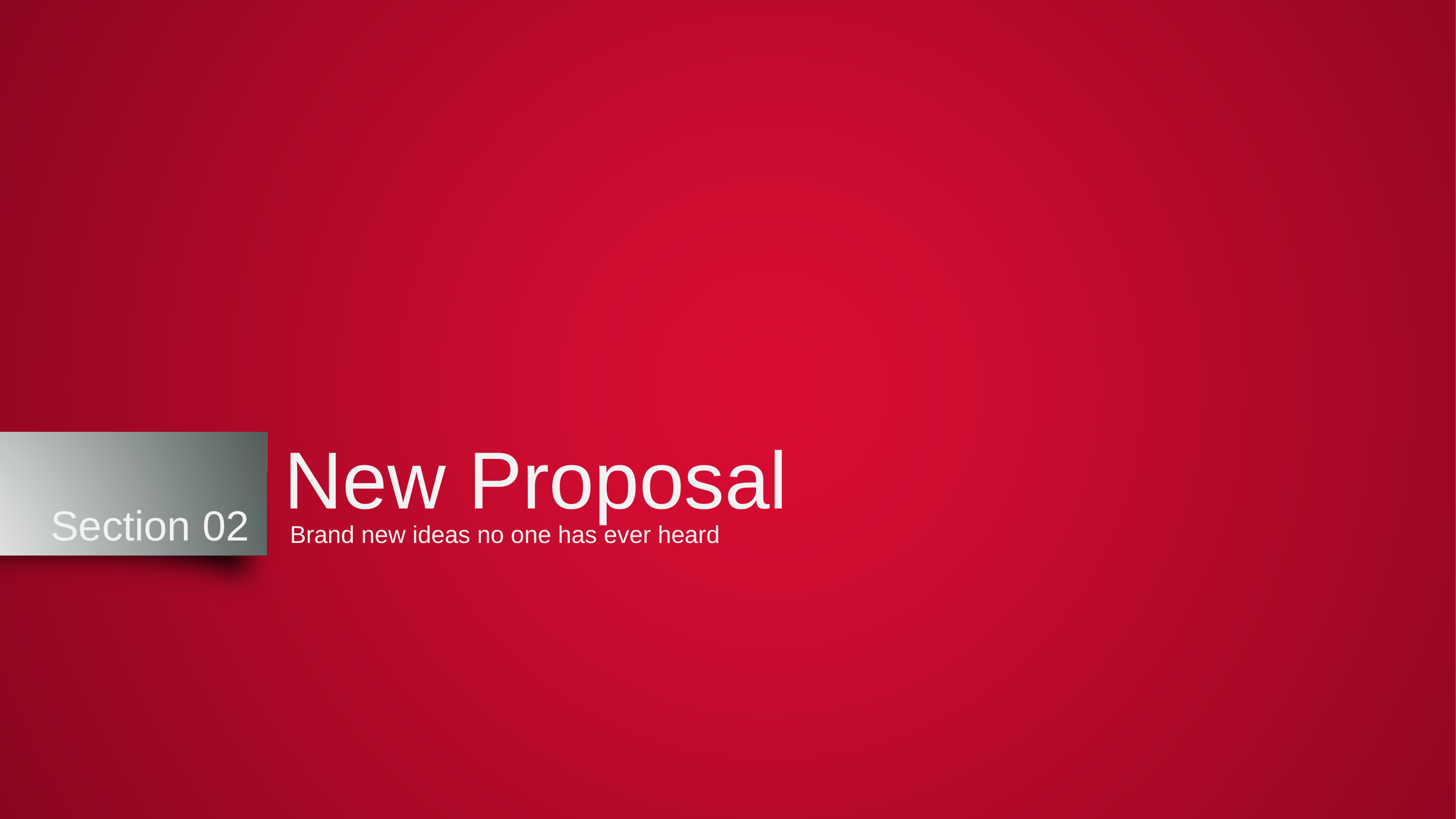

# New Proposal
Section 02
Brand new ideas no one has ever heard